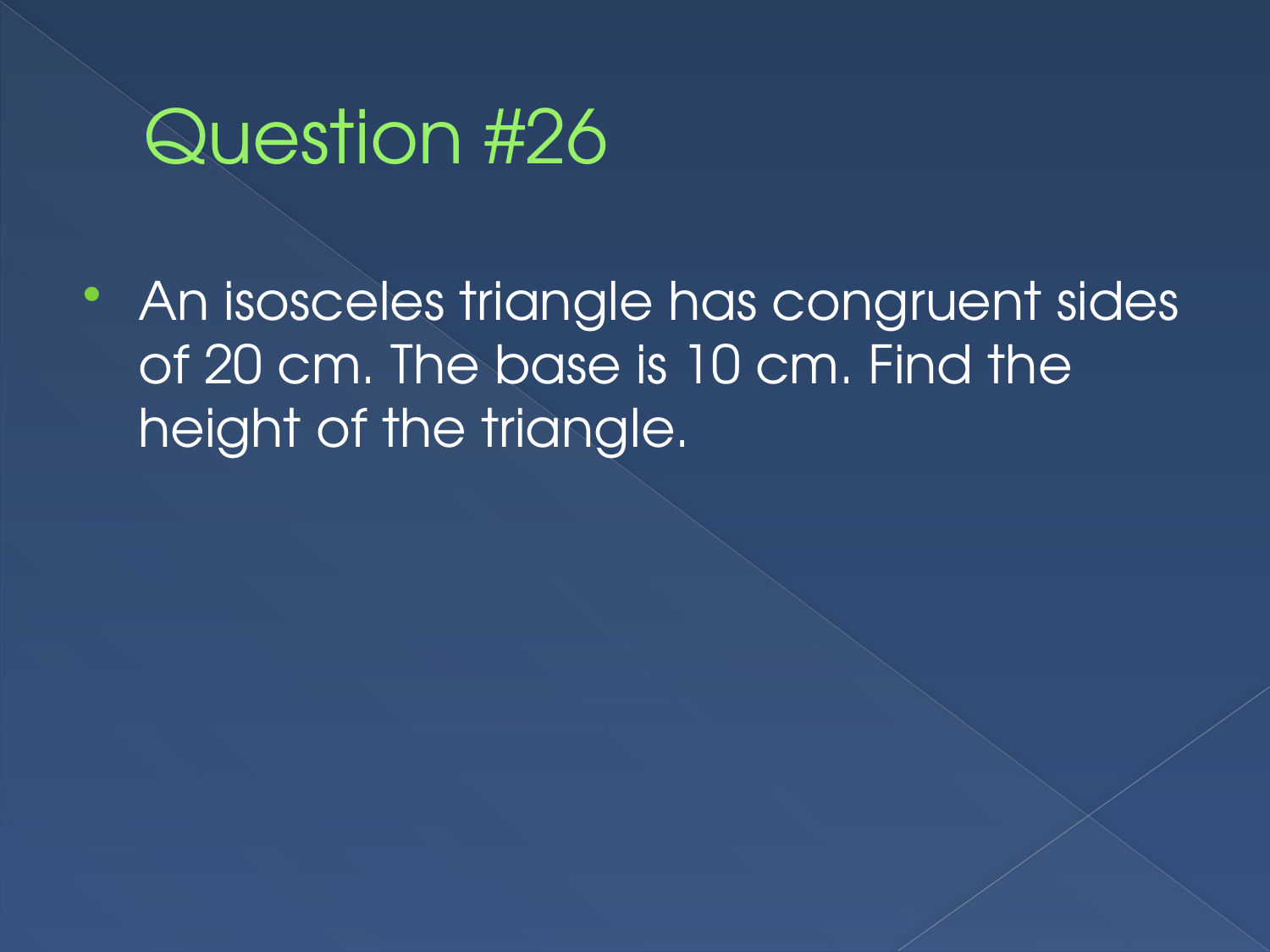

# Question #26
An isosceles triangle has congruent sides of 20 cm. The base is 10 cm. Find the height of the triangle.